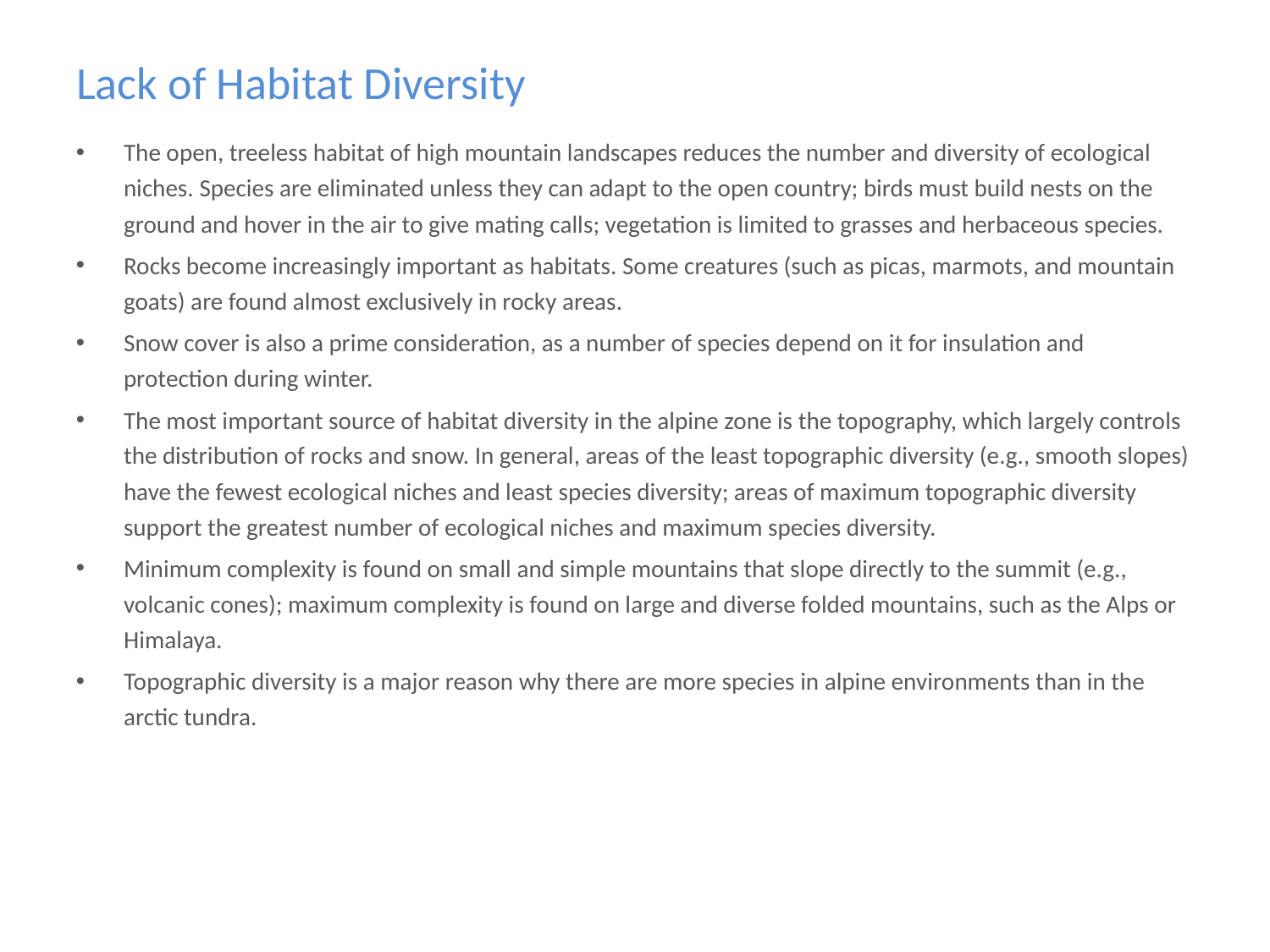

# Lack of Habitat Diversity
The open, treeless habitat of high mountain landscapes reduces the number and diversity of ecological niches. Species are eliminated unless they can adapt to the open country; birds must build nests on the ground and hover in the air to give mating calls; vegetation is limited to grasses and herbaceous species.
Rocks become increasingly important as habitats. Some creatures (such as picas, marmots, and mountain goats) are found almost exclusively in rocky areas.
Snow cover is also a prime consideration, as a number of species depend on it for insulation and protection during winter.
The most important source of habitat diversity in the alpine zone is the topography, which largely controls the distribution of rocks and snow. In general, areas of the least topographic diversity (e.g., smooth slopes) have the fewest ecological niches and least species diversity; areas of maximum topographic diversity support the greatest number of ecological niches and maximum species diversity.
Minimum complexity is found on small and simple mountains that slope directly to the summit (e.g., volcanic cones); maximum complexity is found on large and diverse folded mountains, such as the Alps or Himalaya.
Topographic diversity is a major reason why there are more species in alpine environments than in the arctic tundra.